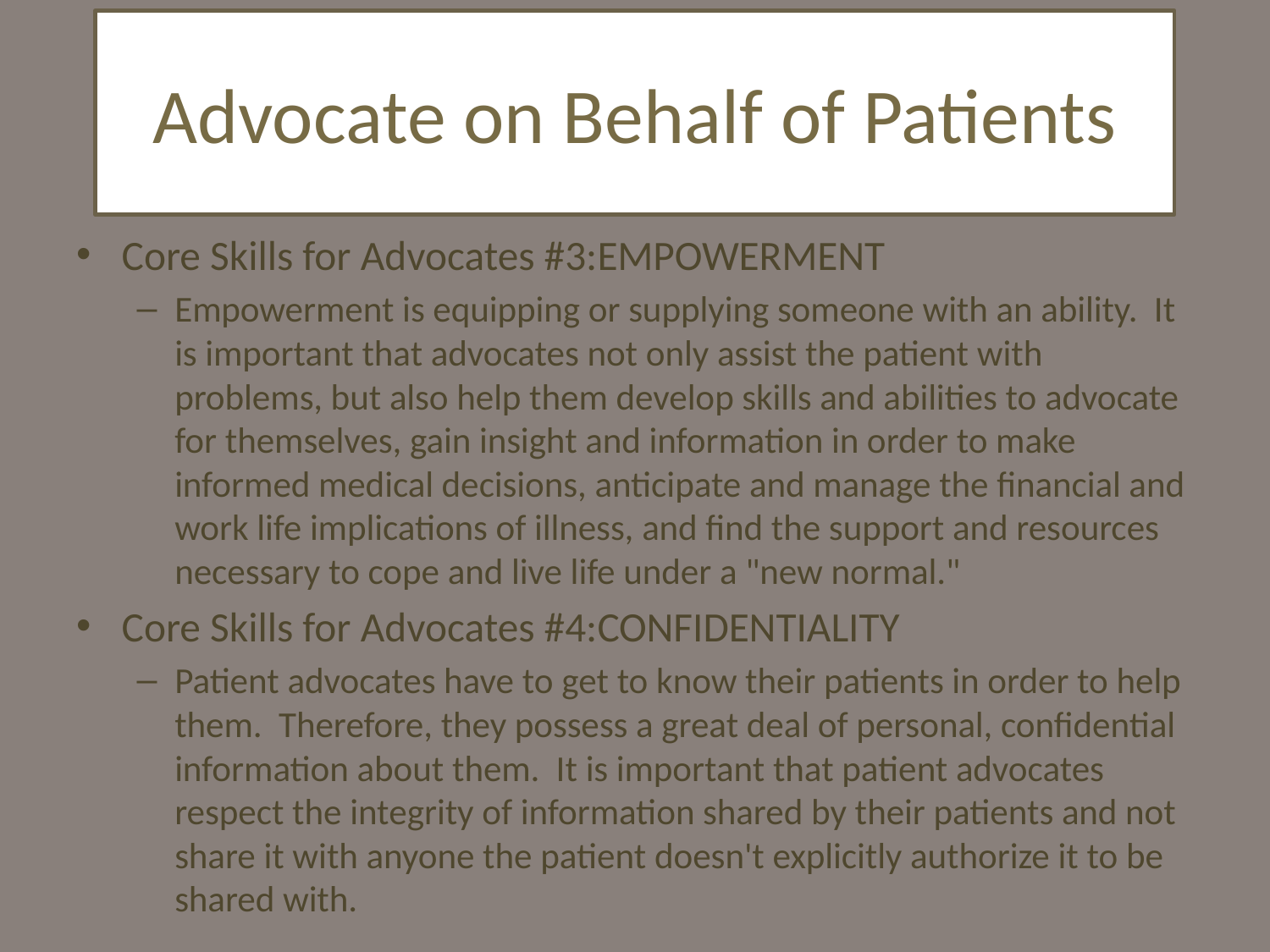

Advocate on Behalf of Patients
Core Skills for Advocates #3:EMPOWERMENT
Empowerment is equipping or supplying someone with an ability.  It is important that advocates not only assist the patient with problems, but also help them develop skills and abilities to advocate for themselves, gain insight and information in order to make informed medical decisions, anticipate and manage the financial and work life implications of illness, and find the support and resources necessary to cope and live life under a "new normal."
Core Skills for Advocates #4:CONFIDENTIALITY
Patient advocates have to get to know their patients in order to help them.  Therefore, they possess a great deal of personal, confidential information about them.  It is important that patient advocates respect the integrity of information shared by their patients and not share it with anyone the patient doesn't explicitly authorize it to be shared with.